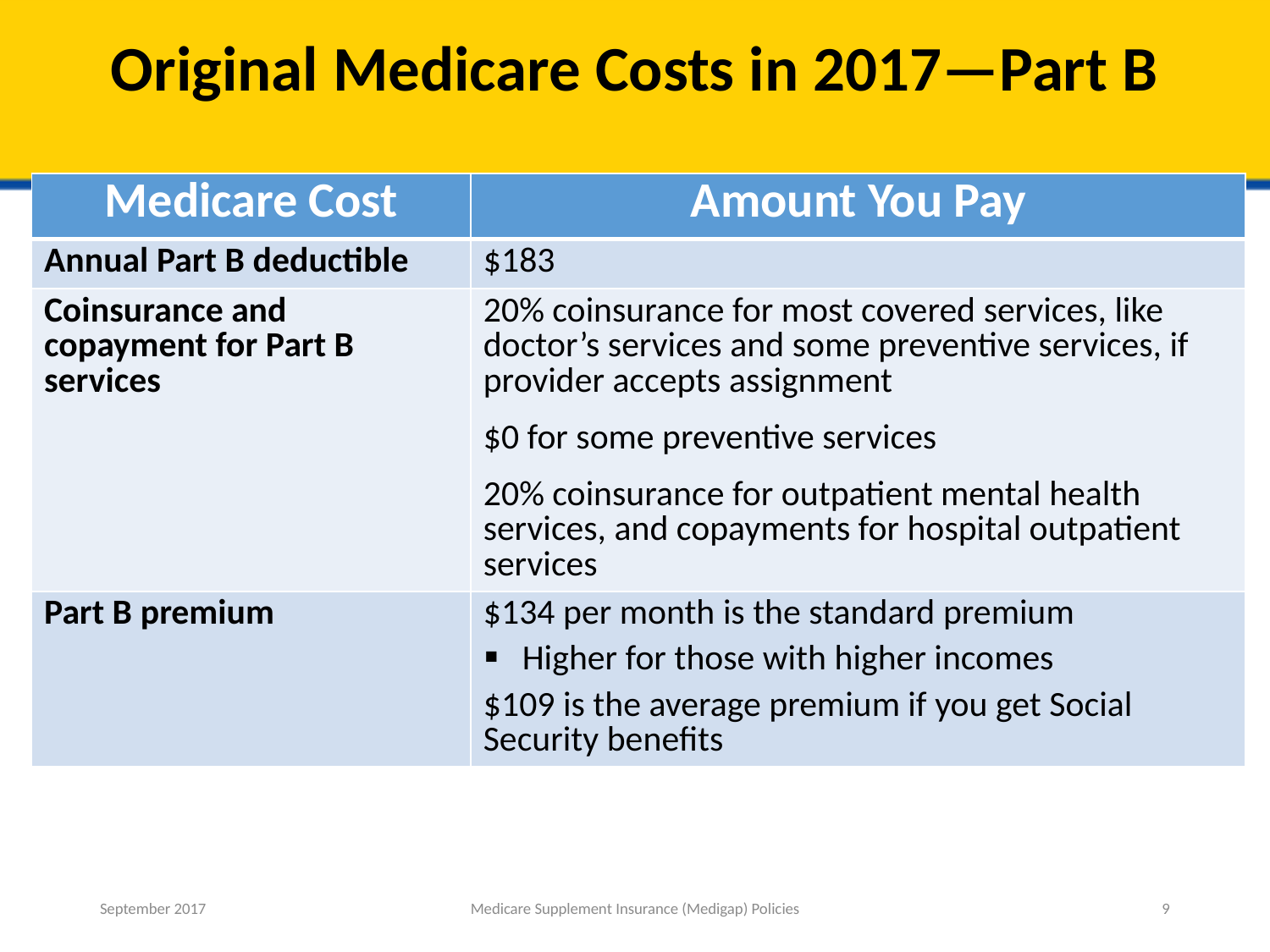

# Original Medicare Costs in 2017—Part B
| Medicare Cost | Amount You Pay |
| --- | --- |
| Annual Part B deductible | $183 |
| Coinsurance and copayment for Part B services | 20% coinsurance for most covered services, like doctor’s services and some preventive services, if provider accepts assignment $0 for some preventive services 20% coinsurance for outpatient mental health services, and copayments for hospital outpatient services |
| Part B premium | $134 per month is the standard premium Higher for those with higher incomes $109 is the average premium if you get Social Security benefits |
September 2017
Medicare Supplement Insurance (Medigap) Policies
9